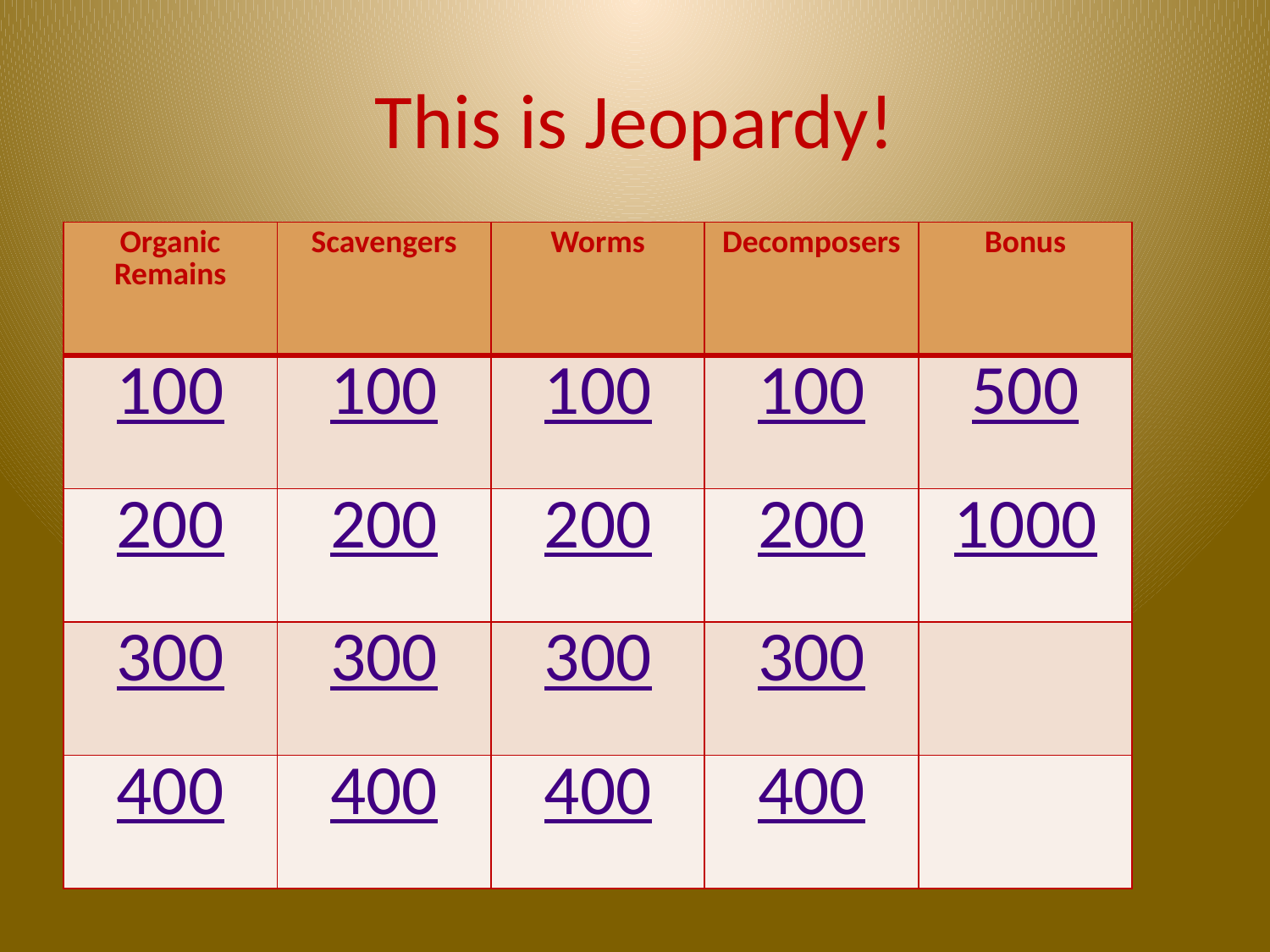

# This is Jeopardy!
| Organic Remains | Scavengers | Worms | Decomposers | Bonus |
| --- | --- | --- | --- | --- |
| 100 | 100 | 100 | 100 | 500 |
| 200 | 200 | 200 | 200 | 1000 |
| 300 | 300 | 300 | 300 |  |
| 400 | 400 | 400 | 400 |  |